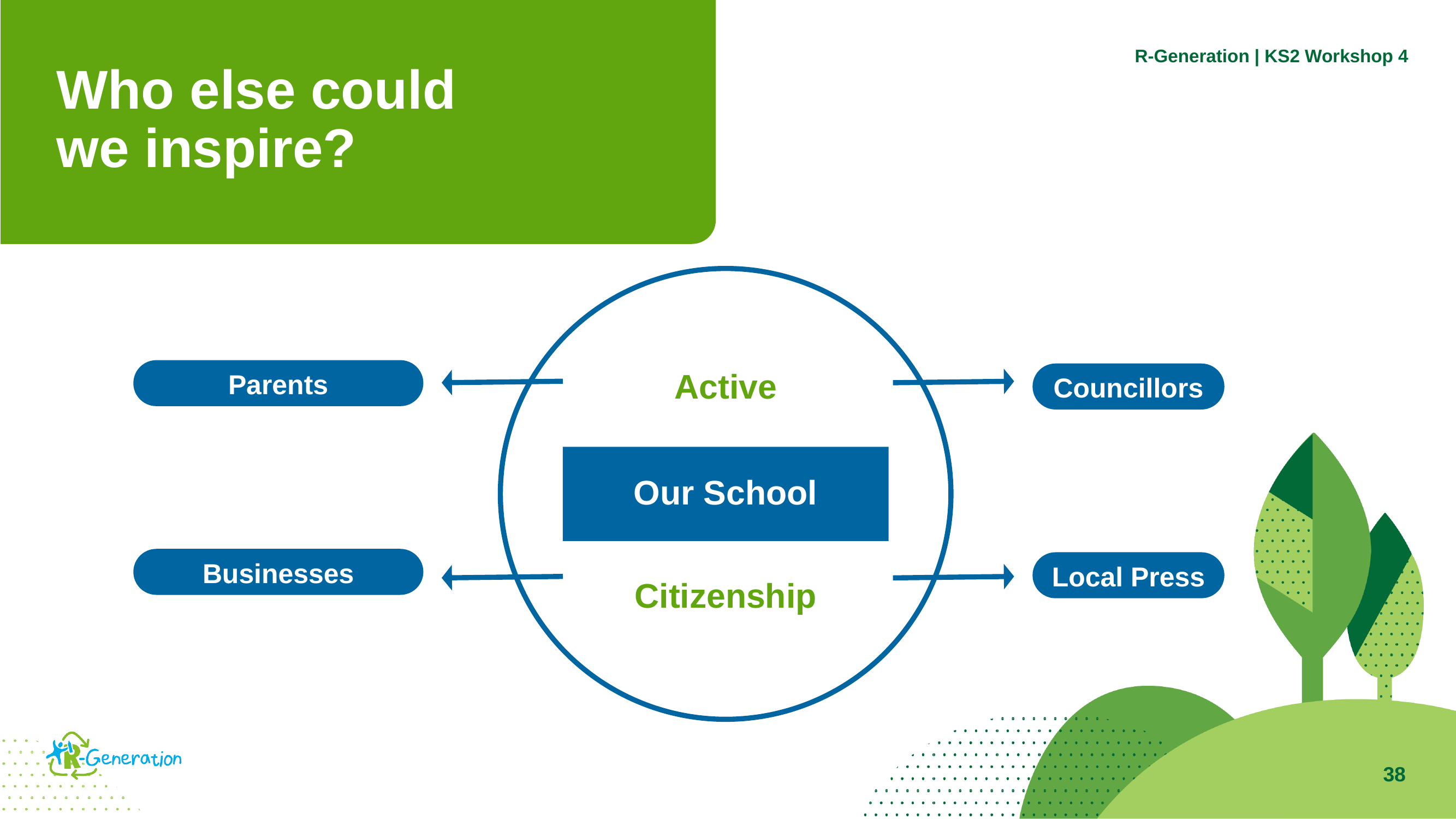

R-Generation | KS2 Workshop 4
Who else could we inspire?

Active
Parents
Councillors
Our School
Businesses

Local Press
Citizenship
38